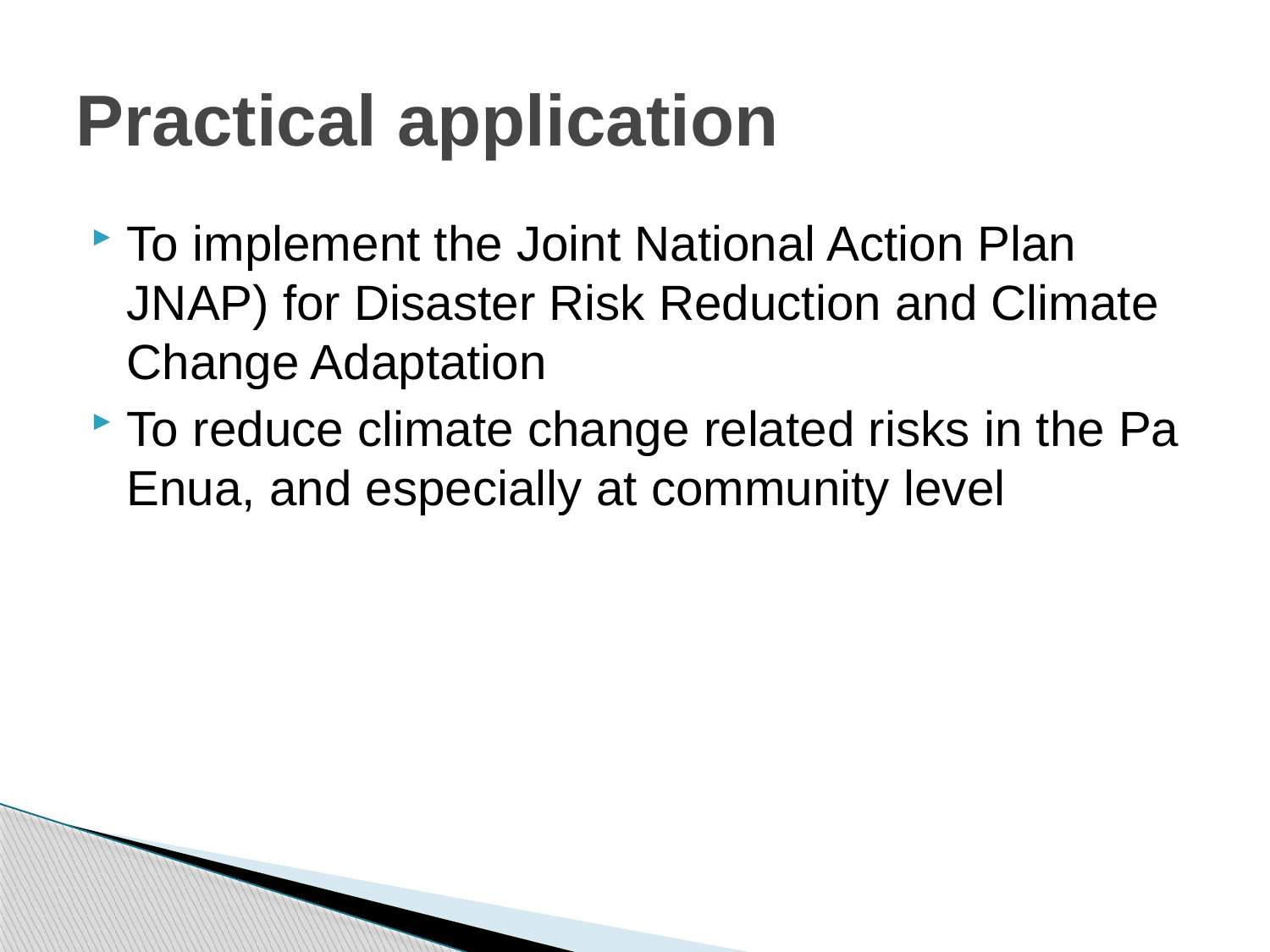

# Practical application
To implement the Joint National Action Plan JNAP) for Disaster Risk Reduction and Climate Change Adaptation
To reduce climate change related risks in the Pa Enua, and especially at community level